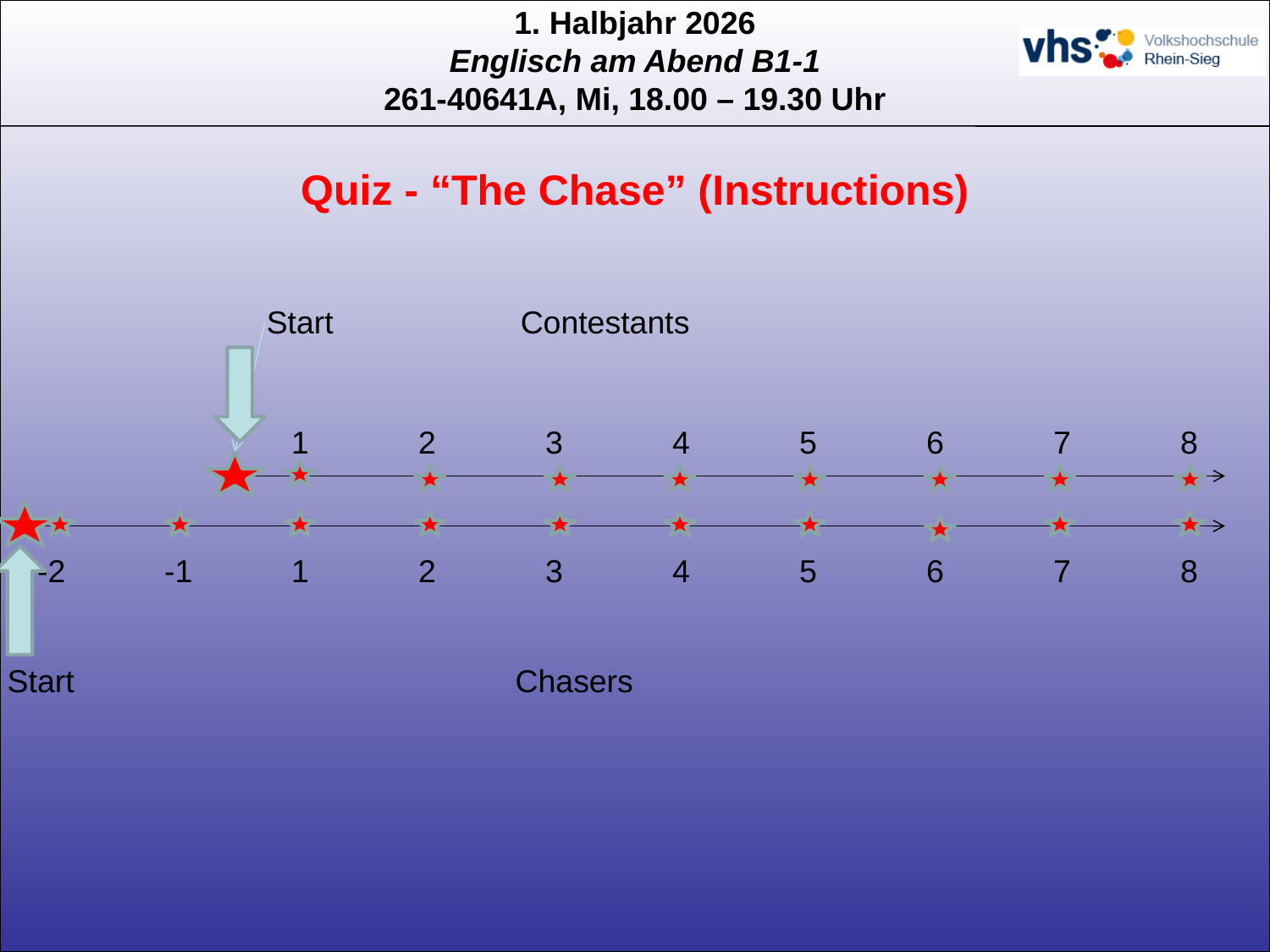

# Quiz - “The Chase” (Instructions)
		Start 		Contestants

		1	2	3	4	5	6	7	8

-2	-1	1	2	3	4	5	6	7	8

Start 				Chasers